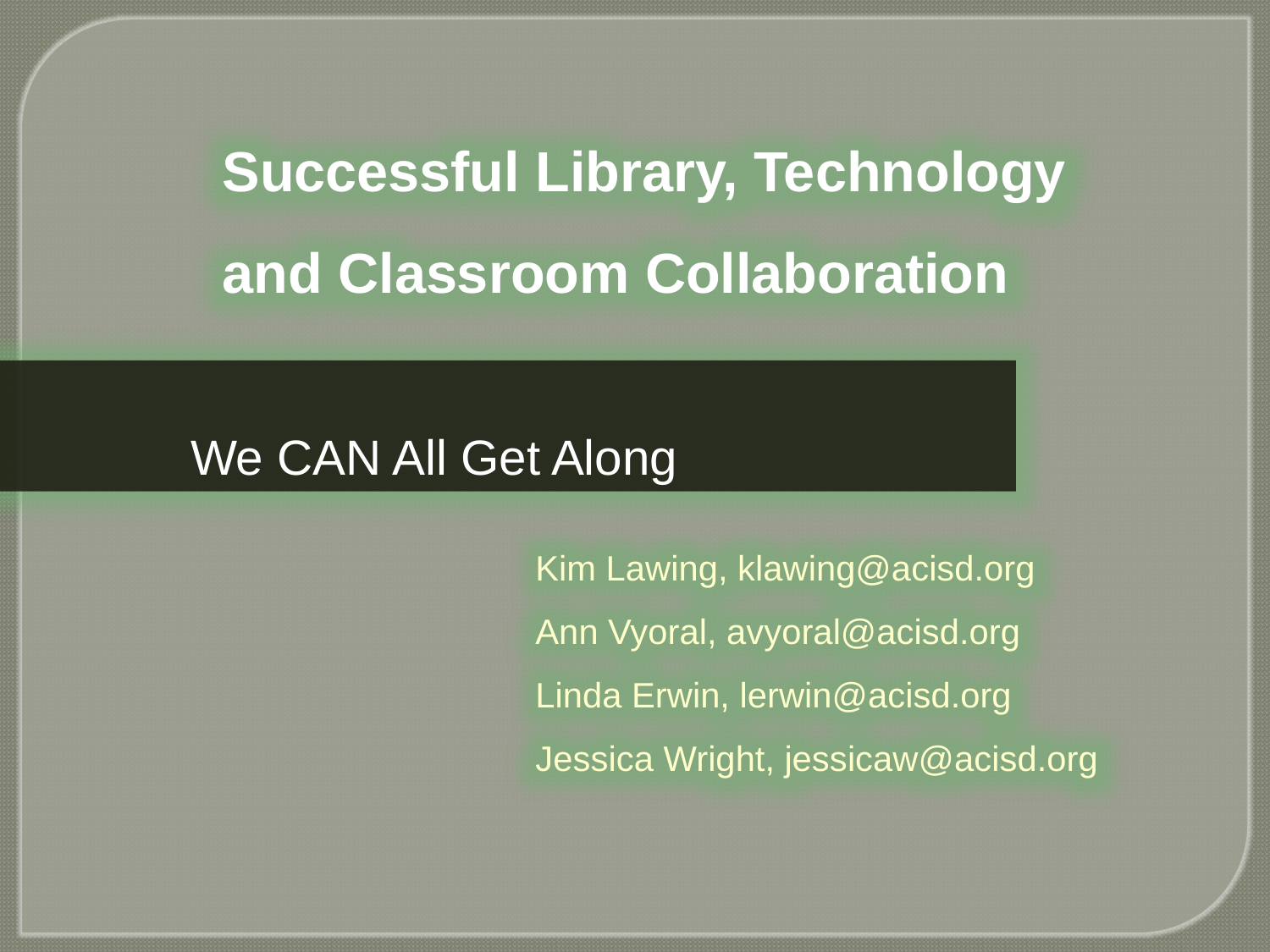

Successful Library, Technology and Classroom Collaboration
	We CAN All Get Along
Kim Lawing, klawing@acisd.org
Ann Vyoral, avyoral@acisd.org
Linda Erwin, lerwin@acisd.org
Jessica Wright, jessicaw@acisd.org